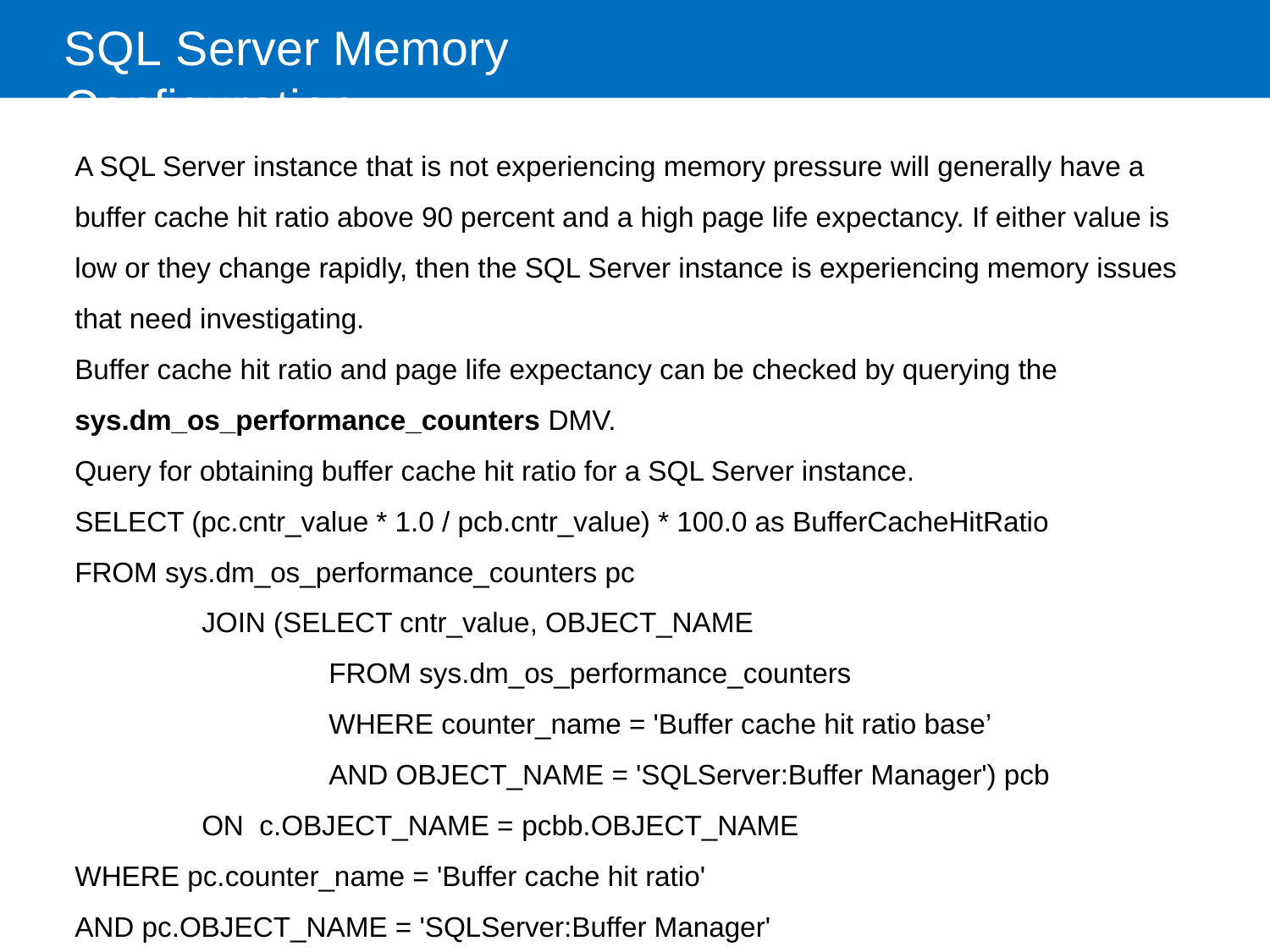

# SQL Server Memory Configuration
A SQL Server instance that is not experiencing memory pressure will generally have a buffer cache hit ratio above 90 percent and a high page life expectancy. If either value is low or they change rapidly, then the SQL Server instance is experiencing memory issues that need investigating.
Buffer cache hit ratio and page life expectancy can be checked by querying the sys.dm_os_performance_counters DMV.
Query for obtaining buffer cache hit ratio for a SQL Server instance.
SELECT (pc.cntr_value * 1.0 / pcb.cntr_value) * 100.0 as BufferCacheHitRatio
FROM sys.dm_os_performance_counters pc
	JOIN (SELECT cntr_value, OBJECT_NAME
		FROM sys.dm_os_performance_counters
		WHERE counter_name = 'Buffer cache hit ratio base’
		AND OBJECT_NAME = 'SQLServer:Buffer Manager') pcb
	ON  c.OBJECT_NAME = pcbb.OBJECT_NAME
WHERE pc.counter_name = 'Buffer cache hit ratio'
AND pc.OBJECT_NAME = 'SQLServer:Buffer Manager'